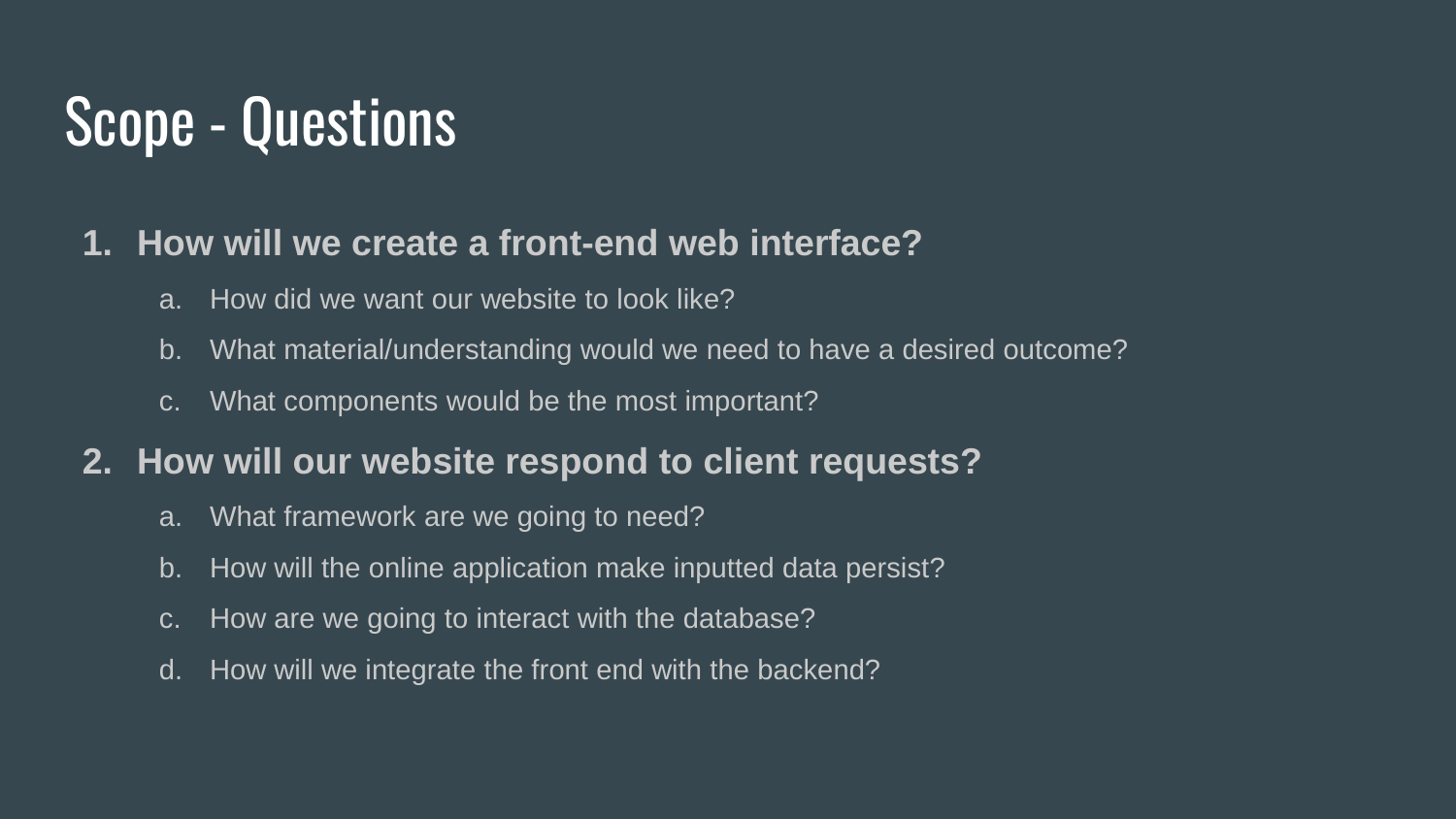

# Scope - Questions
How will we create a front-end web interface?
How did we want our website to look like?
What material/understanding would we need to have a desired outcome?
What components would be the most important?
How will our website respond to client requests?
What framework are we going to need?
How will the online application make inputted data persist?
How are we going to interact with the database?
How will we integrate the front end with the backend?